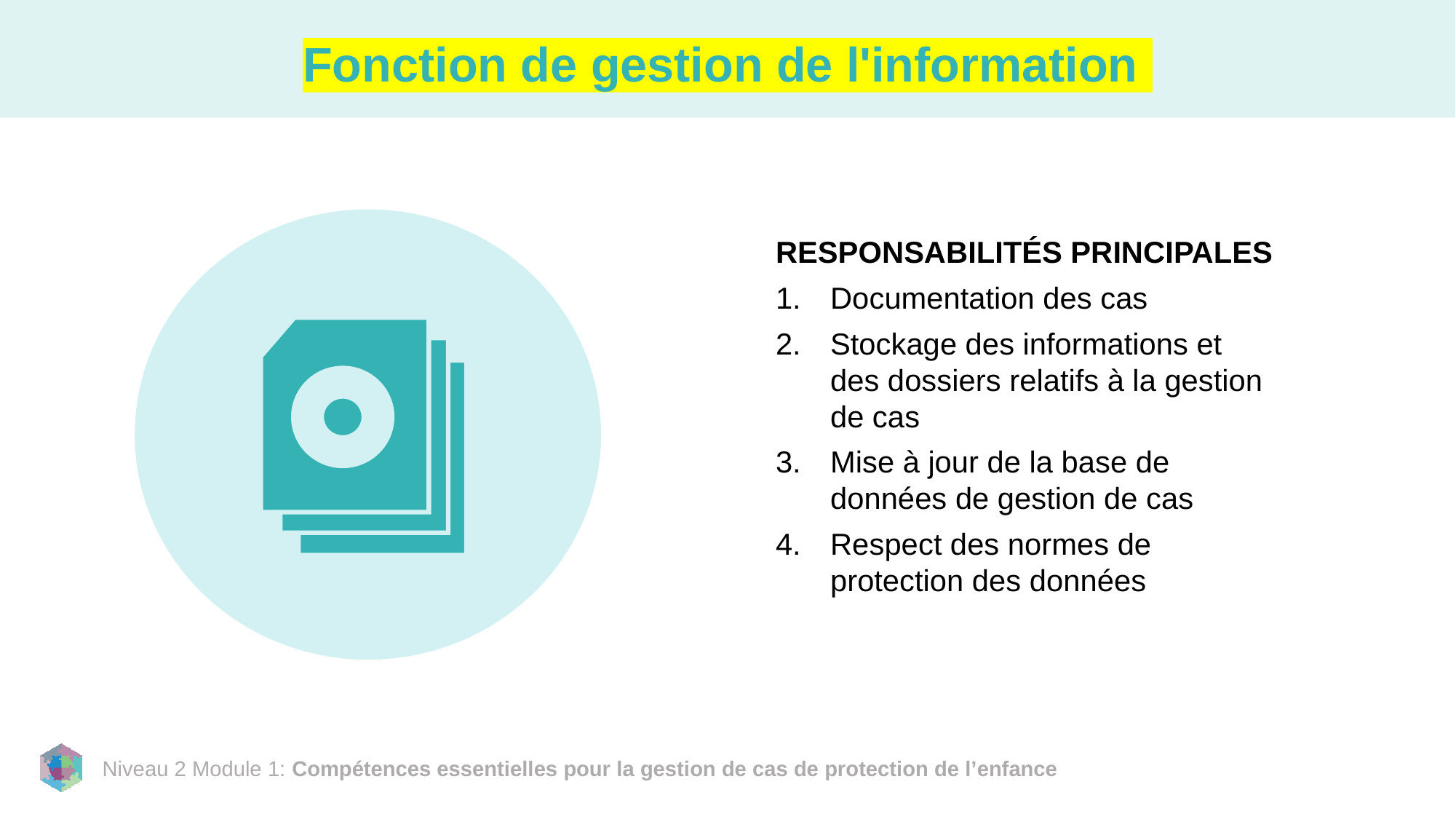

# Fonction de gestion de l'information

RESPONSABILITÉS PRINCIPALES
Documentation des cas
Stockage des informations et des dossiers relatifs à la gestion de cas
Mise à jour de la base de données de gestion de cas
Respect des normes de protection des données